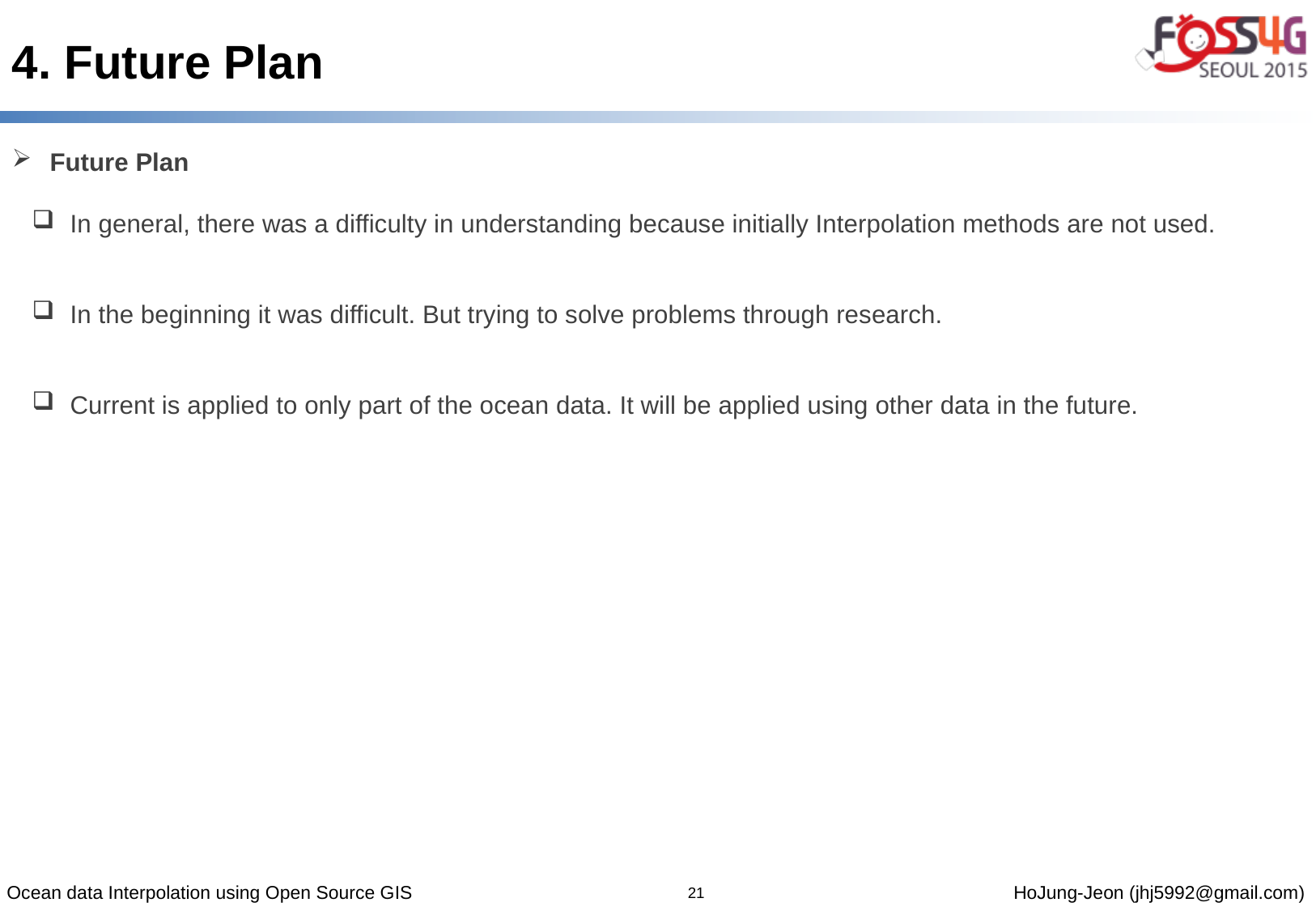

4. Future Plan
Future Plan
In general, there was a difficulty in understanding because initially Interpolation methods are not used.

In the beginning it was difficult. But trying to solve problems through research.

Current is applied to only part of the ocean data. It will be applied using other data in the future.

21